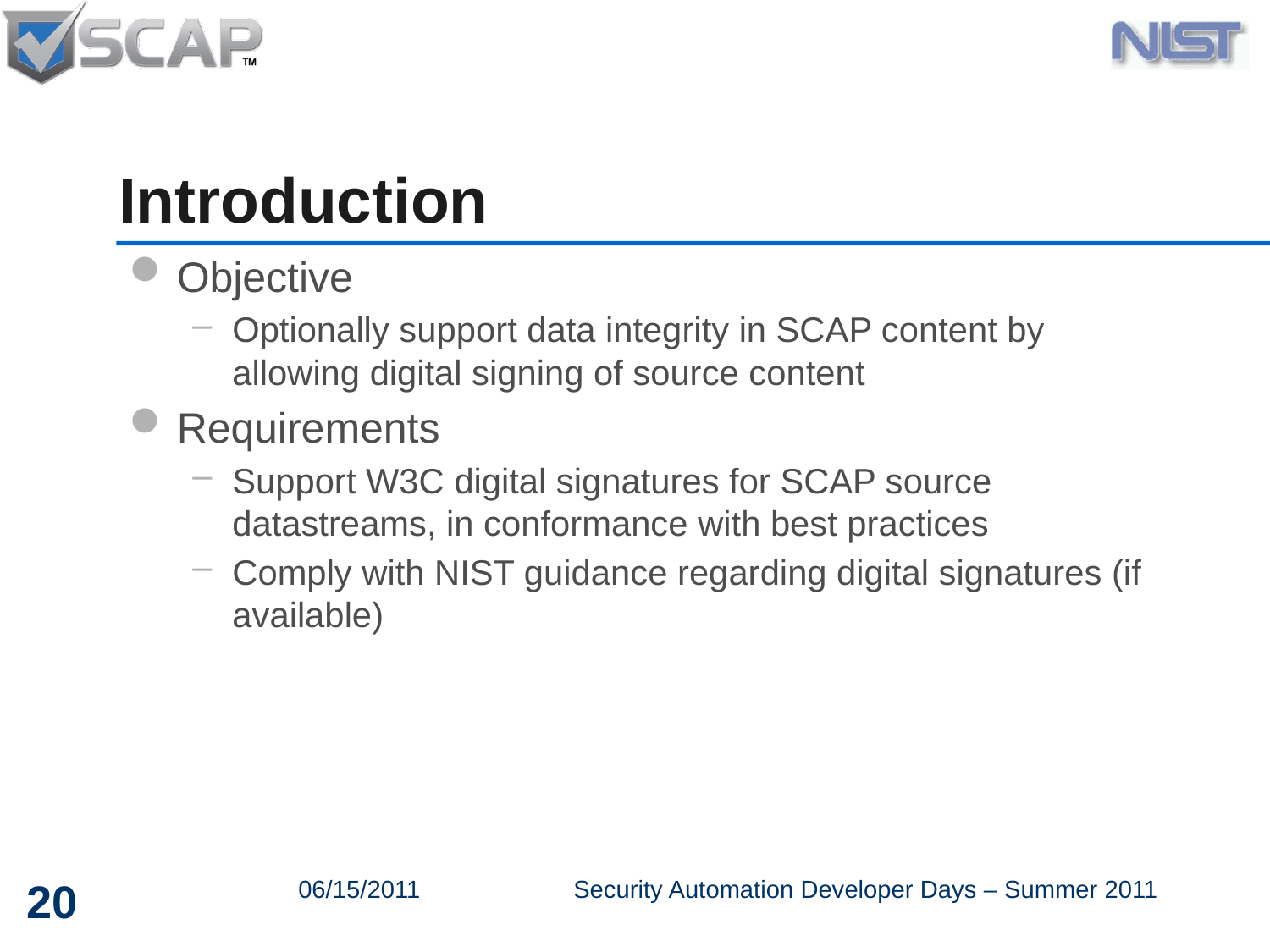

# Introduction
Objective
Optionally support data integrity in SCAP content by allowing digital signing of source content
Requirements
Support W3C digital signatures for SCAP source datastreams, in conformance with best practices
Comply with NIST guidance regarding digital signatures (if available)
20
06/15/2011
Security Automation Developer Days – Summer 2011